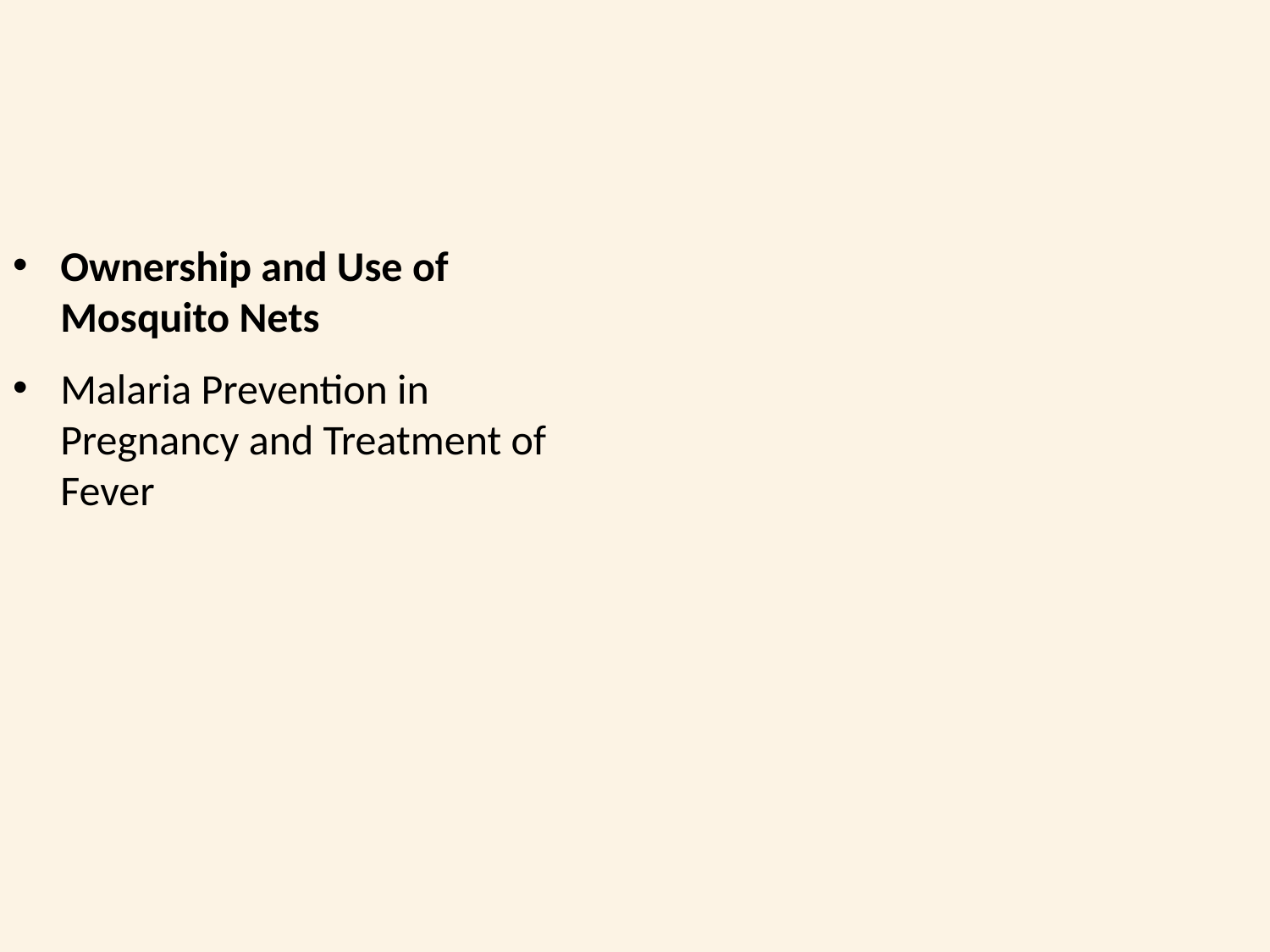

Ownership and Use of Mosquito Nets
Malaria Prevention in Pregnancy and Treatment of Fever